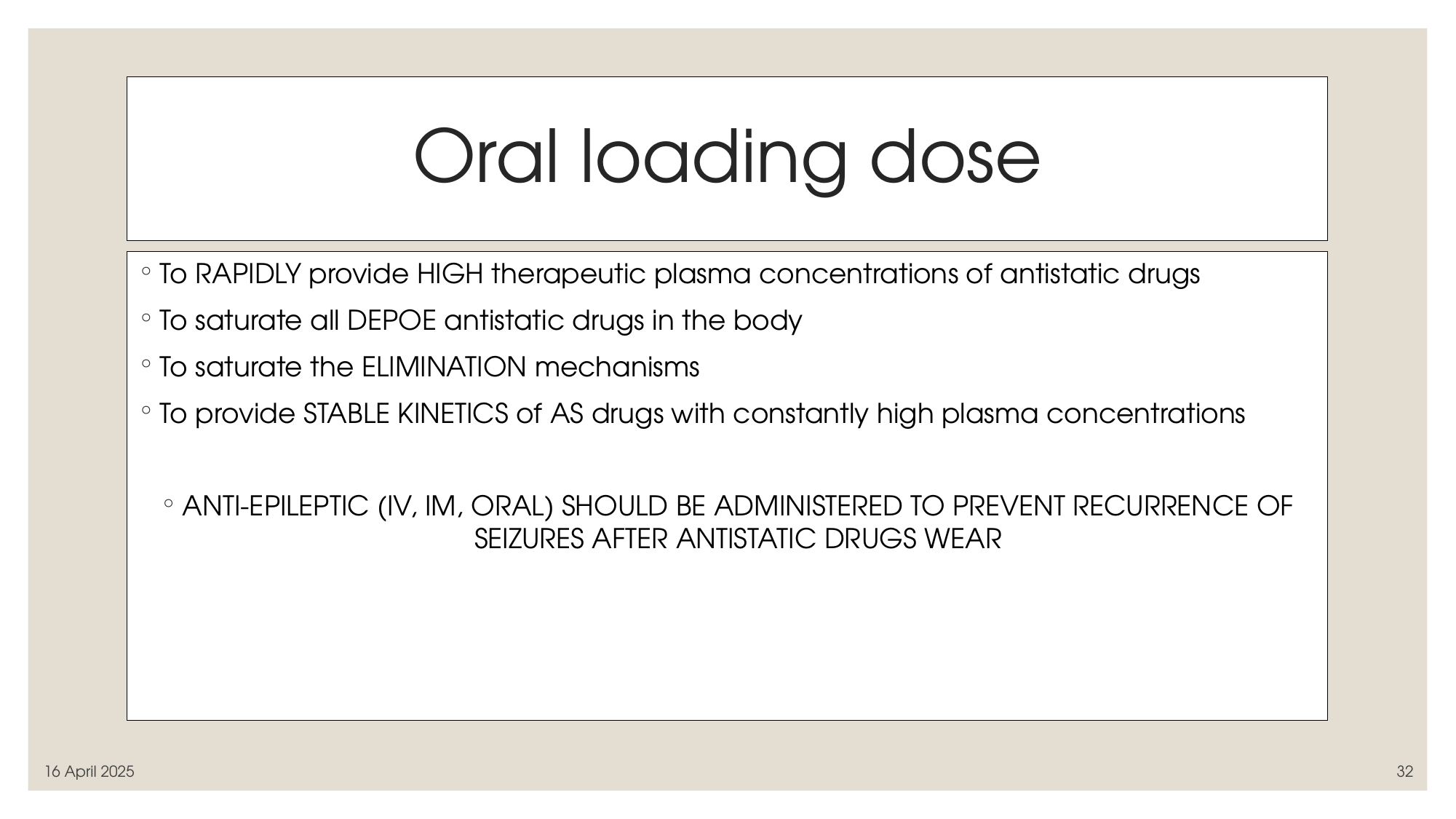

# Oral loading dose
To RAPIDLY provide HIGH therapeutic plasma concentrations of antistatic drugs
To saturate all DEPOE antistatic drugs in the body
To saturate the ELIMINATION mechanisms
To provide STABLE KINETICS of AS drugs with constantly high plasma concentrations

ANTI-EPILEPTIC (IV, IM, ORAL) SHOULD BE ADMINISTERED TO PREVENT RECURRENCE OF SEIZURES AFTER ANTISTATIC DRUGS WEAR
16 April 2025
32